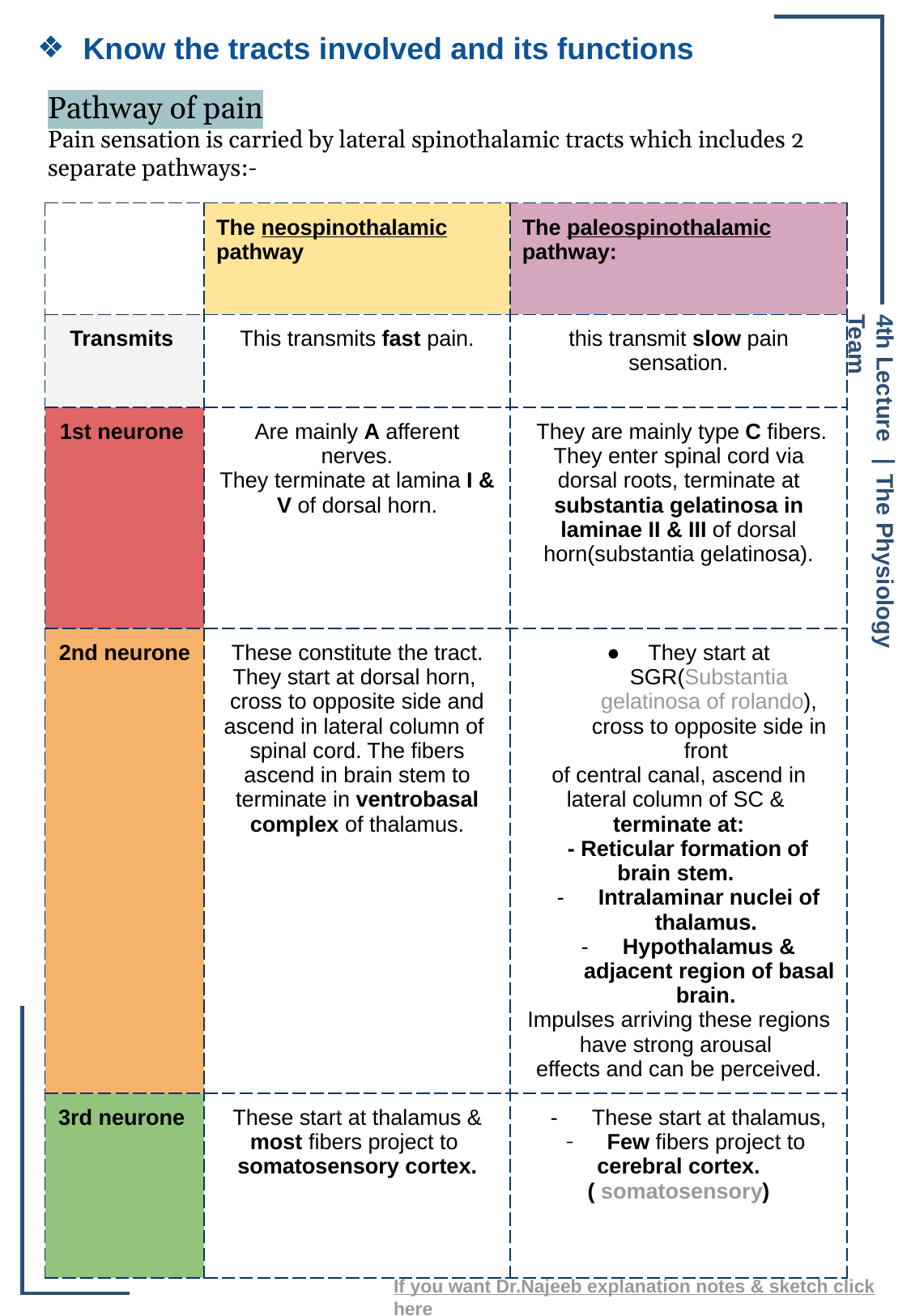

Know the tracts involved and its functions
Pathway of pain
Pain sensation is carried by lateral spinothalamic tracts which includes 2 separate pathways:-

|  | The neospinothalamic pathway | The paleospinothalamic pathway: |
| --- | --- | --- |
| Transmits | This transmits fast pain. | this transmit slow pain sensation. |
| 1st neurone | Are mainly A afferent nerves. They terminate at lamina I & V of dorsal horn. | They are mainly type C fibers. They enter spinal cord via dorsal roots, terminate at substantia gelatinosa in laminae II & III of dorsal horn(substantia gelatinosa). |
| 2nd neurone | These constitute the tract. They start at dorsal horn, cross to opposite side and ascend in lateral column of spinal cord. The fibers ascend in brain stem to terminate in ventrobasal complex of thalamus. | They start at SGR(Substantia gelatinosa of rolando), cross to opposite side in front of central canal, ascend in lateral column of SC & terminate at: - Reticular formation of brain stem. Intralaminar nuclei of thalamus. Hypothalamus & adjacent region of basal brain. Impulses arriving these regions have strong arousal effects and can be perceived. |
| 3rd neurone | These start at thalamus & most fibers project to somatosensory cortex. | These start at thalamus, Few fibers project to cerebral cortex.( somatosensory) |
4th Lecture  ∣ The Physiology Team

If you want Dr.Najeeb explanation notes & sketch click here